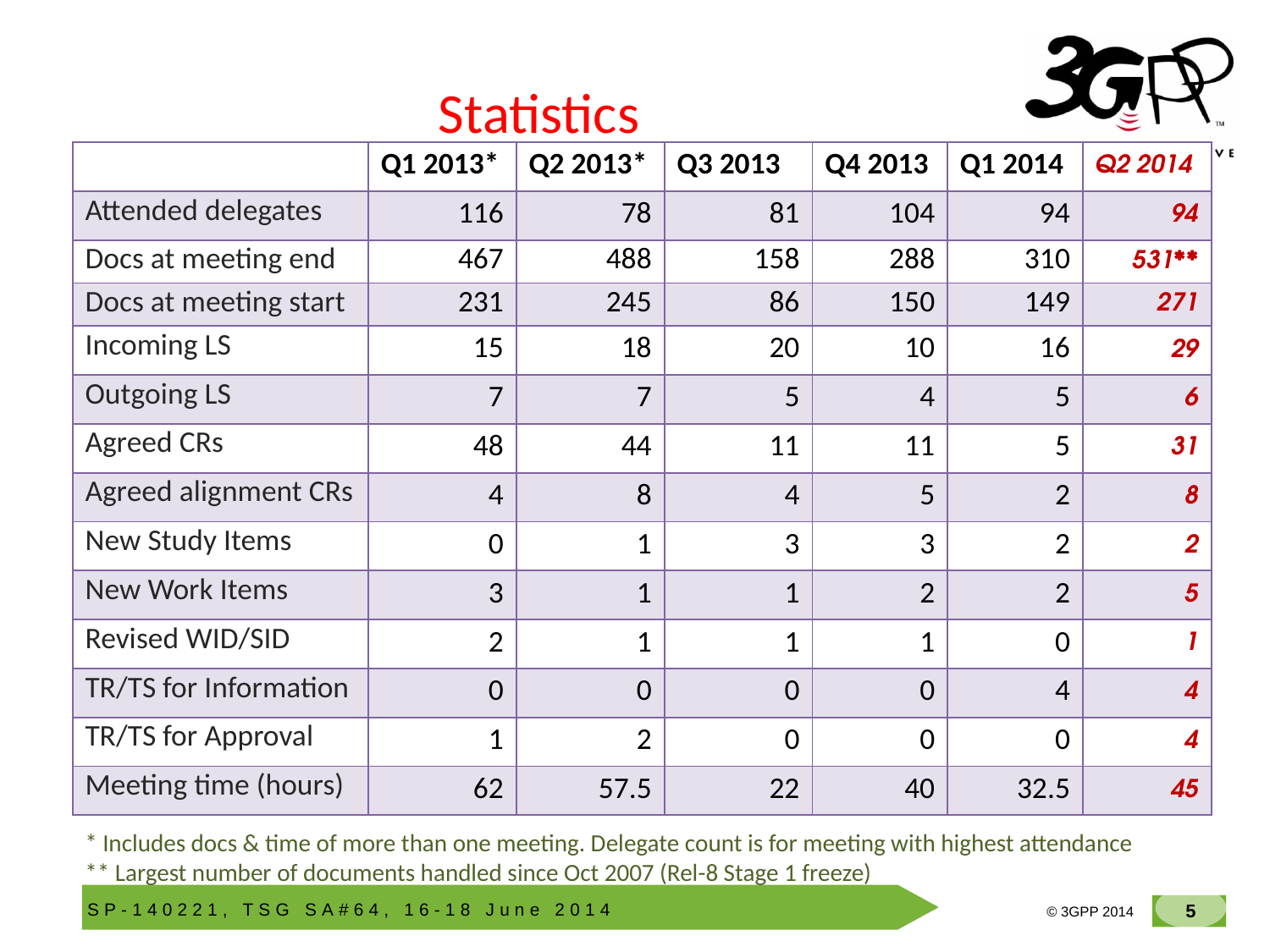

# Statistics
|  | Q1 2013\* | Q2 2013\* | Q3 2013 | Q4 2013 | Q1 2014 | Q2 2014 |
| --- | --- | --- | --- | --- | --- | --- |
| Attended delegates | 116 | 78 | 81 | 104 | 94 | 94 |
| Docs at meeting end | 467 | 488 | 158 | 288 | 310 | 531\*\* |
| Docs at meeting start | 231 | 245 | 86 | 150 | 149 | 271 |
| Incoming LS | 15 | 18 | 20 | 10 | 16 | 29 |
| Outgoing LS | 7 | 7 | 5 | 4 | 5 | 6 |
| Agreed CRs | 48 | 44 | 11 | 11 | 5 | 31 |
| Agreed alignment CRs | 4 | 8 | 4 | 5 | 2 | 8 |
| New Study Items | 0 | 1 | 3 | 3 | 2 | 2 |
| New Work Items | 3 | 1 | 1 | 2 | 2 | 5 |
| Revised WID/SID | 2 | 1 | 1 | 1 | 0 | 1 |
| TR/TS for Information | 0 | 0 | 0 | 0 | 4 | 4 |
| TR/TS for Approval | 1 | 2 | 0 | 0 | 0 | 4 |
| Meeting time (hours) | 62 | 57.5 | 22 | 40 | 32.5 | 45 |
* Includes docs & time of more than one meeting. Delegate count is for meeting with highest attendance
** Largest number of documents handled since Oct 2007 (Rel-8 Stage 1 freeze)